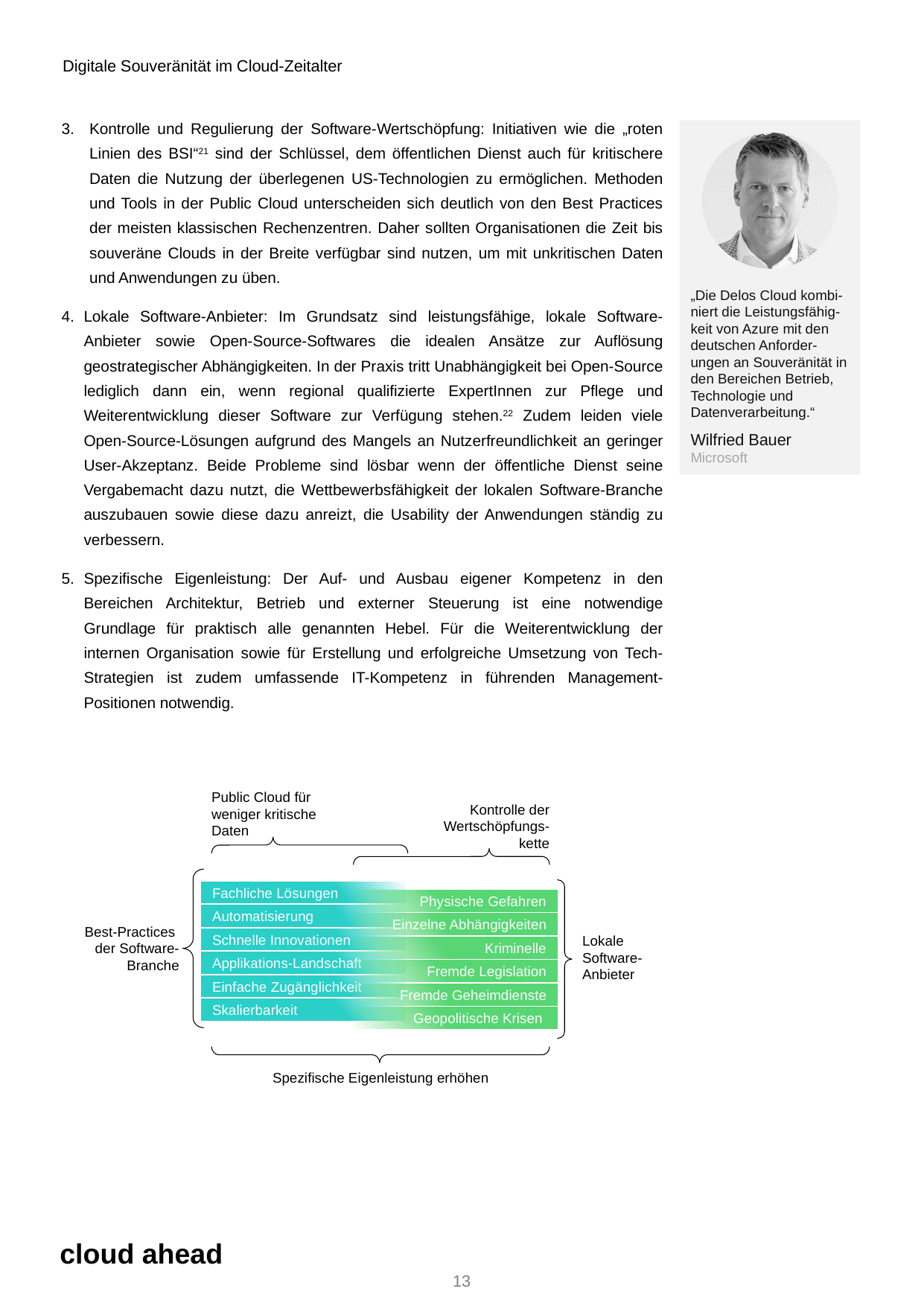

Kontrolle und Regulierung der Software-Wertschöpfung: Initiativen wie die „roten Linien des BSI“21 sind der Schlüssel, dem öffentlichen Dienst auch für kritischere Daten die Nutzung der überlegenen US-Technologien zu ermöglichen. Methoden und Tools in der Public Cloud unterscheiden sich deutlich von den Best Practices der meisten klassischen Rechenzentren. Daher sollten Organisationen die Zeit bis souveräne Clouds in der Breite verfügbar sind nutzen, um mit unkritischen Daten und Anwendungen zu üben.
Lokale Software-Anbieter: Im Grundsatz sind leistungsfähige, lokale Software-Anbieter sowie Open-Source-Softwares die idealen Ansätze zur Auflösung geostrategischer Abhängigkeiten. In der Praxis tritt Unabhängigkeit bei Open-Source lediglich dann ein, wenn regional qualifizierte ExpertInnen zur Pflege und Weiterentwicklung dieser Software zur Verfügung stehen.22 Zudem leiden viele Open-Source-Lösungen aufgrund des Mangels an Nutzerfreundlichkeit an geringer User-Akzeptanz. Beide Probleme sind lösbar wenn der öffentliche Dienst seine Vergabemacht dazu nutzt, die Wettbewerbsfähigkeit der lokalen Software-Branche auszubauen sowie diese dazu anreizt, die Usability der Anwendungen ständig zu verbessern.
Spezifische Eigenleistung: Der Auf- und Ausbau eigener Kompetenz in den Bereichen Architektur, Betrieb und externer Steuerung ist eine notwendige Grundlage für praktisch alle genannten Hebel. Für die Weiterentwicklung der internen Organisation sowie für Erstellung und erfolgreiche Umsetzung von Tech-Strategien ist zudem umfassende IT-Kompetenz in führenden Management-Positionen notwendig.

„Die Delos Cloud kombi-niert die Leistungsfähig-keit von Azure mit den deutschen Anforder-ungen an Souveränität in den Bereichen Betrieb, Technologie und Datenverarbeitung.“
Wilfried Bauer
Microsoft

Public Cloud für weniger kritische Daten
Kontrolle der Wertschöpfungs-
kette

Fachliche Lösungen
Physische Gefahren
Automatisierung
Einzelne Abhängigkeiten
Schnelle Innovationen
Kriminelle
Applikations-Landschaft
Fremde Legislation
Einfache Zugänglichkeit
Fremde Geheimdienste
Skalierbarkeit
Geopolitische Krisen

Best-Practices
der Software-Branche
Lokale Software-Anbieter
Spezifische Eigenleistung erhöhen
13